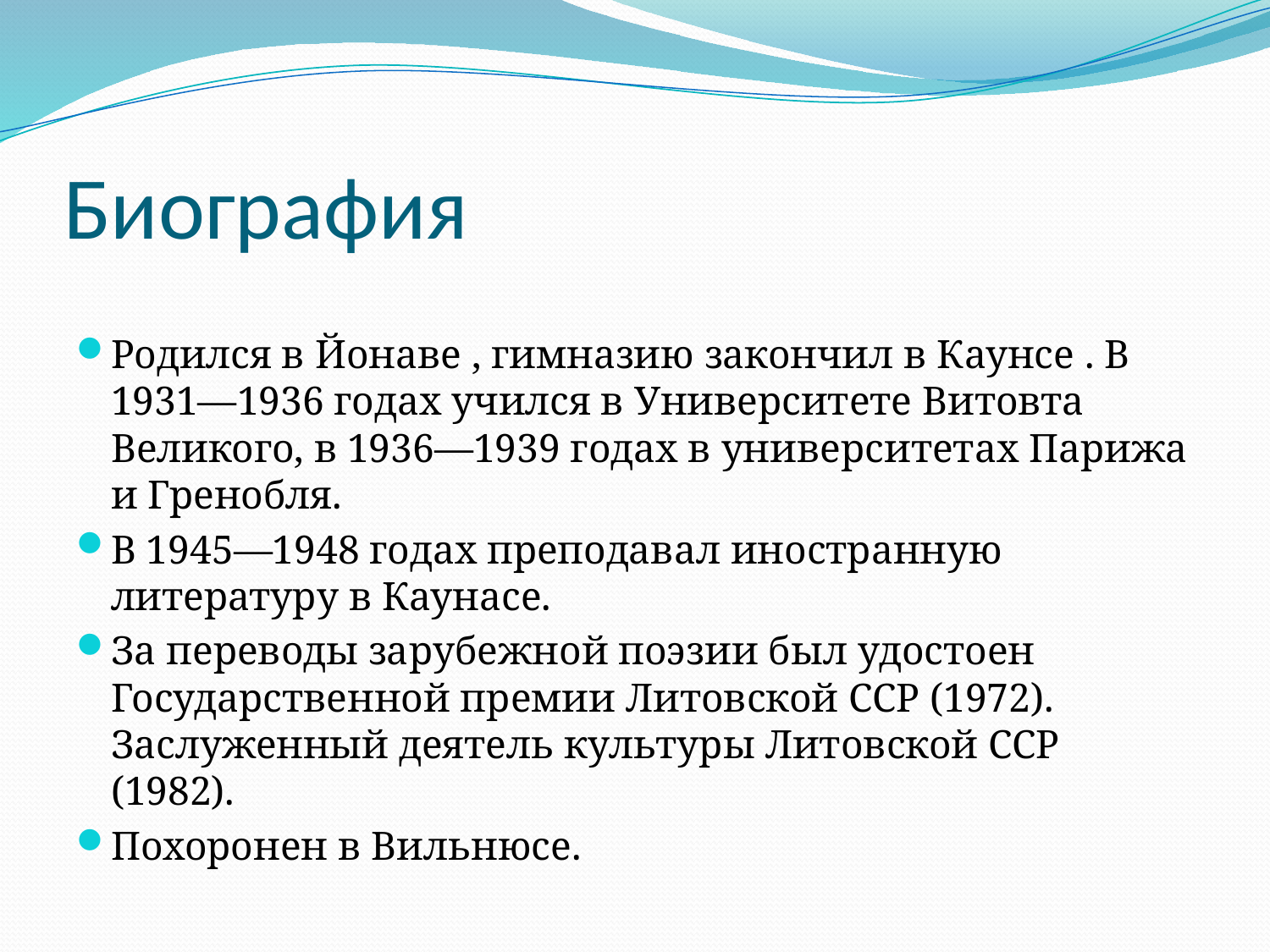

# Биография

Родился в Йонаве , гимназию закончил в Каунсе . В 1931—1936 годах учился в Университете Витовта Великого, в 1936—1939 годах в университетах Парижа и Гренобля.
В 1945—1948 годах преподавал иностранную литературу в Каунасе.
За переводы зарубежной поэзии был удостоен Государственной премии Литовской ССР (1972). Заслуженный деятель культуры Литовской ССР (1982).
Похоронен в Вильнюсе.